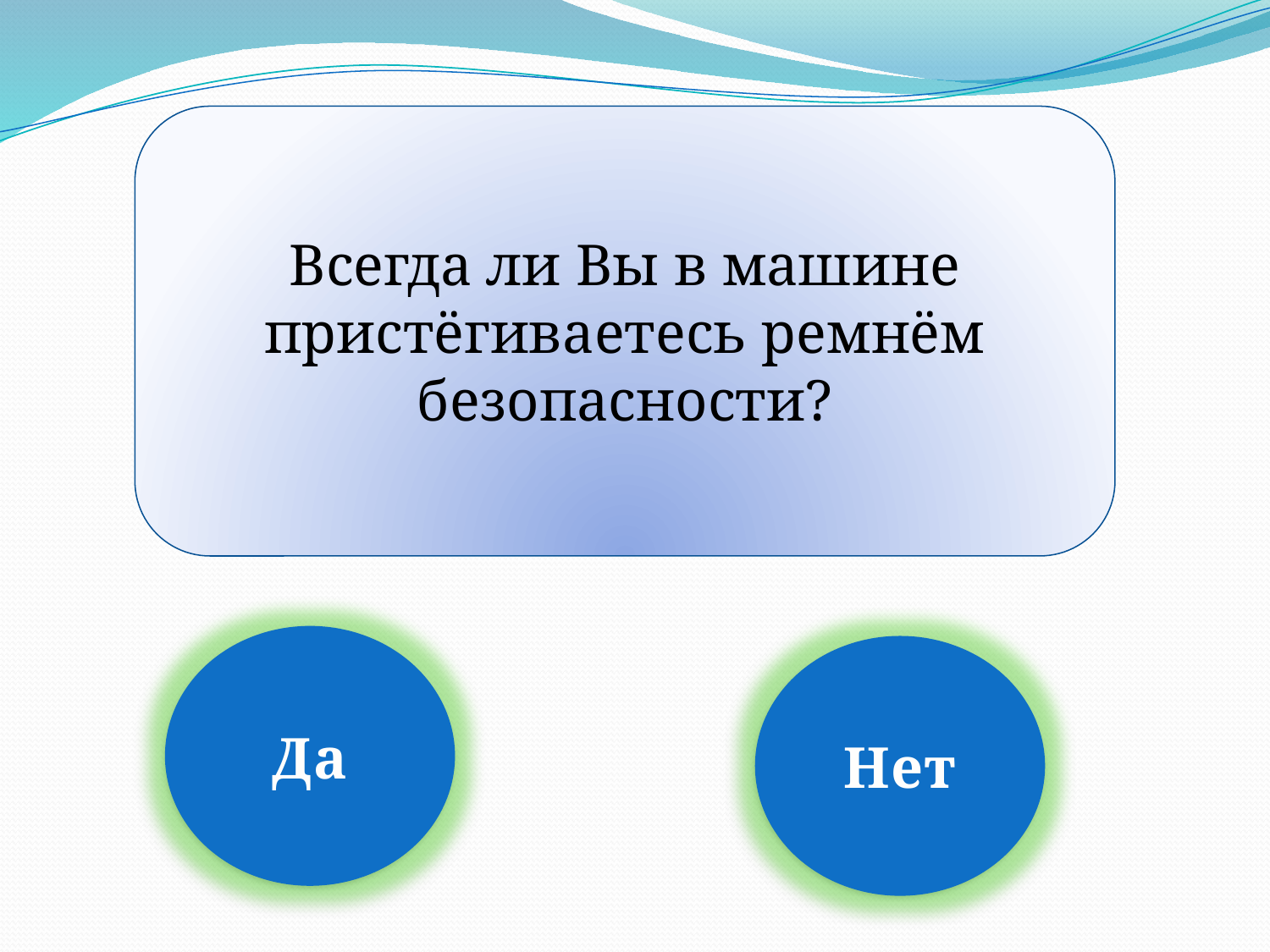

Всегда ли Вы в машине пристёгиваетесь ремнём безопасности?
Да
Нет